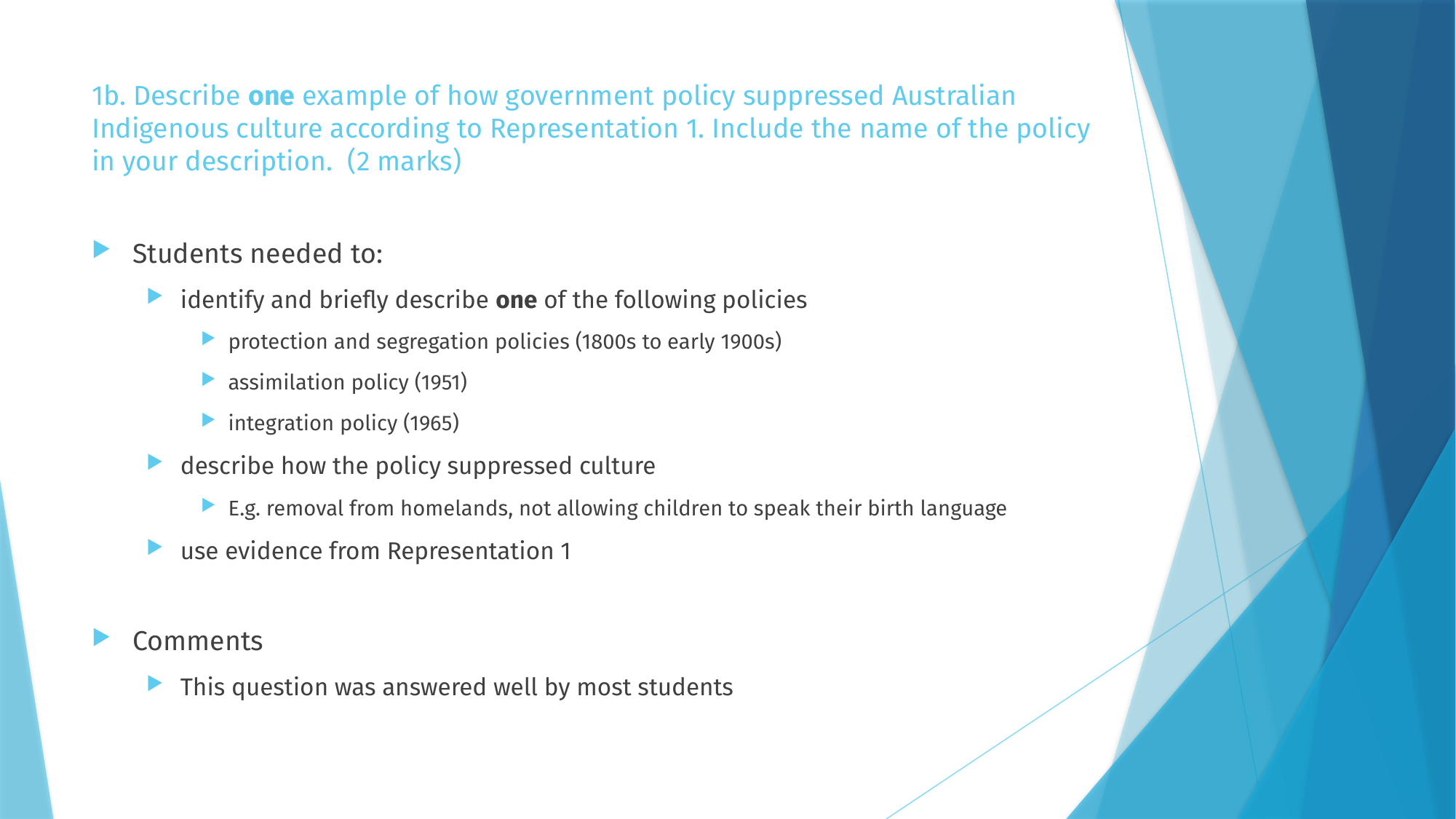

# 1b. Describe one example of how government policy suppressed Australian Indigenous culture according to Representation 1. Include the name of the policy in your description.  (2 marks)
Students needed to:
identify and briefly describe one of the following policies
protection and segregation policies (1800s to early 1900s)
assimilation policy (1951)
integration policy (1965)
describe how the policy suppressed culture
E.g. removal from homelands, not allowing children to speak their birth language
use evidence from Representation 1

Comments
This question was answered well by most students